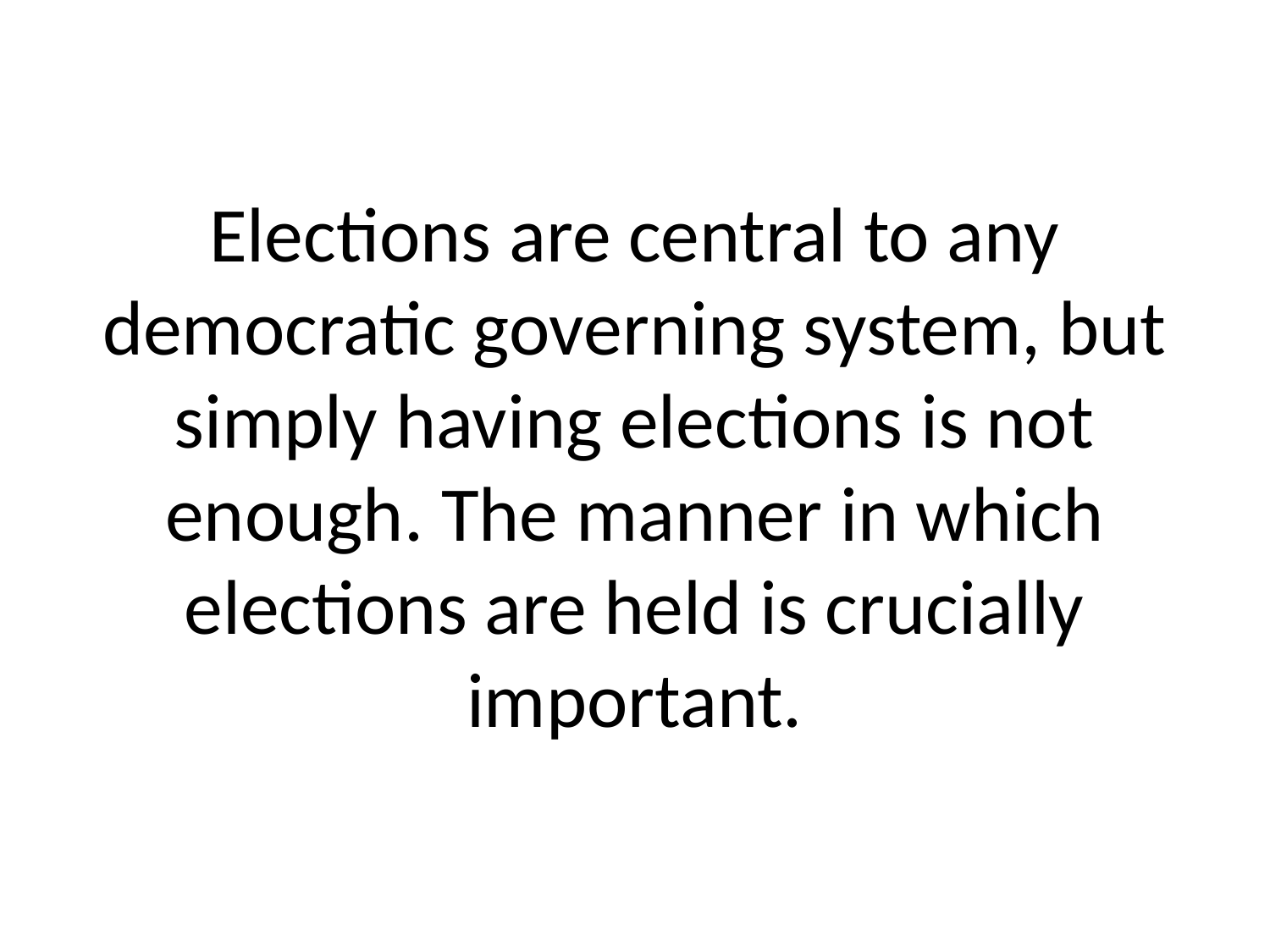

# Elections are central to any democratic governing system, but simply having elections is not enough. The manner in which elections are held is crucially important.